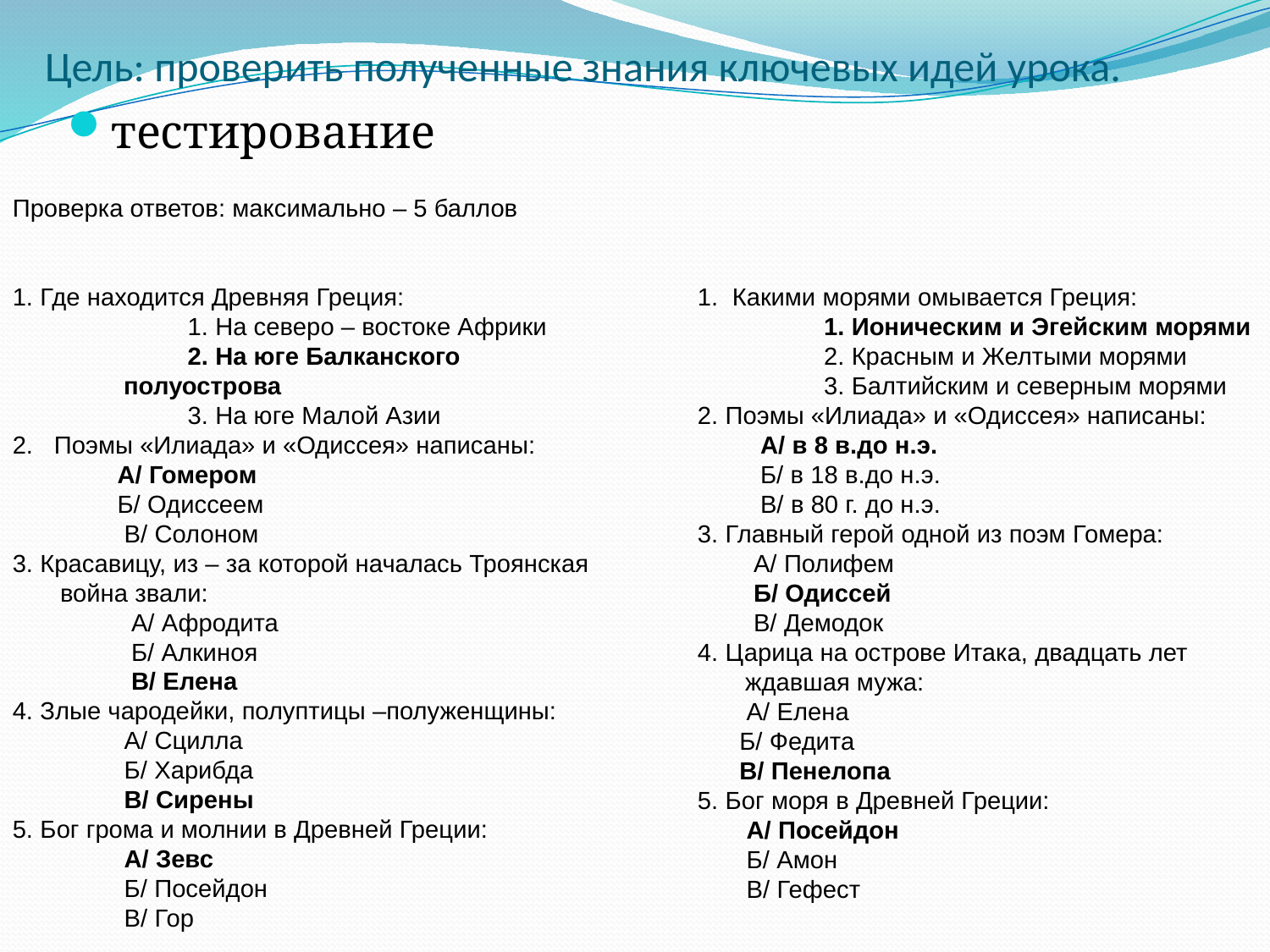

# Цель: проверить полученные знания ключевых идей урока.
тестирование
Проверка ответов: максимально – 5 баллов

1. Где находится Древняя Греция:
                1. На северо – востоке Африки
                2. На юге Балканского полуострова
                3. На юге Малой Азии
2.   Поэмы «Илиада» и «Одиссея» написаны:
               А/ Гомером
               Б/ Одиссеем
                В/ Солоном
3. Красавицу, из – за которой началась Троянская война звали:
                 А/ Афродита
                 Б/ Алкиноя
                 В/ Елена
4. Злые чародейки, полуптицы –полуженщины:
                А/ Сцилла
                Б/ Харибда
                В/ Сирены
5. Бог грома и молнии в Древней Греции:
                А/ Зевс
                Б/ Посейдон
                В/ Гор

1.  Какими морями омывается Греция:
         1. Ионическим и Эгейским морями
         2. Красным и Желтыми морями
         3. Балтийским и северным морями
2. Поэмы «Илиада» и «Одиссея» написаны:
         А/ в 8 в.до н.э.
         Б/ в 18 в.до н.э.
         В/ в 80 г. до н.э.
3. Главный герой одной из поэм Гомера:
        А/ Полифем
        Б/ Одиссей
        В/ Демодок
4. Царица на острове Итака, двадцать лет ждавшая мужа:
       А/ Елена
      Б/ Федита
      В/ Пенелопа
5. Бог моря в Древней Греции:
       А/ Посейдон
       Б/ Амон
       В/ Гефест